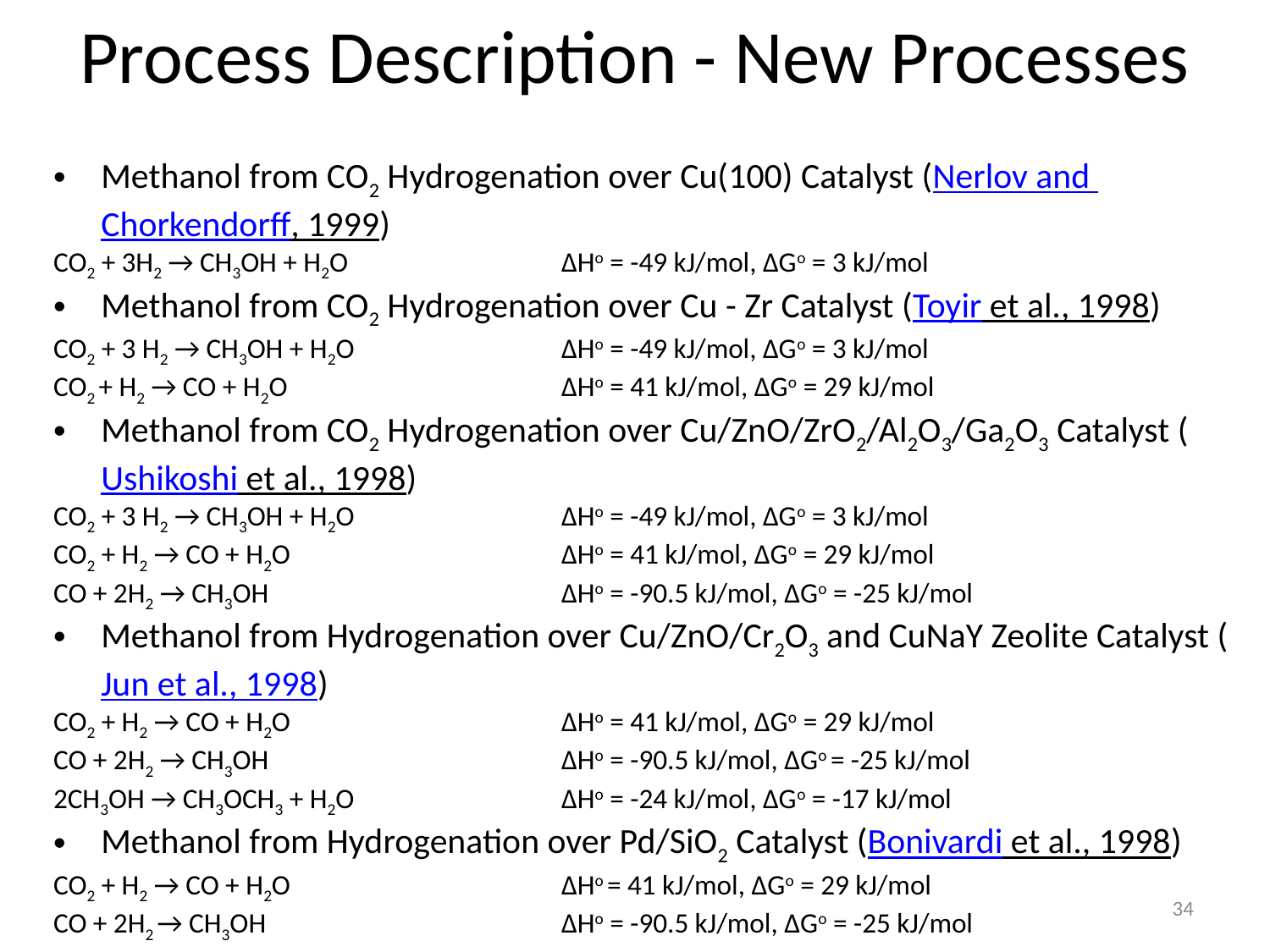

# Process Description - New Processes
Methanol from CO2 Hydrogenation over Cu(100) Catalyst (Nerlov and Chorkendorff, 1999)
CO2 + 3H2 → CH3OH + H2O 		ΔHo = -49 kJ/mol, ΔGo = 3 kJ/mol
Methanol from CO2 Hydrogenation over Cu - Zr Catalyst (Toyir et al., 1998)
CO2 + 3 H2 → CH3OH + H2O 	 	ΔHo = -49 kJ/mol, ΔGo = 3 kJ/mol
CO2 + H2 → CO + H2O 			ΔHo = 41 kJ/mol, ΔGo = 29 kJ/mol
Methanol from CO2 Hydrogenation over Cu/ZnO/ZrO2/Al2O3/Ga2O3 Catalyst (Ushikoshi et al., 1998)
CO2 + 3 H2 → CH3OH + H2O 	 	ΔHo = -49 kJ/mol, ΔGo = 3 kJ/mol
CO2 + H2 → CO + H2O	 		ΔHo = 41 kJ/mol, ΔGo = 29 kJ/mol
CO + 2H2 → CH3OH 		 	ΔHo = -90.5 kJ/mol, ΔGo = -25 kJ/mol
Methanol from Hydrogenation over Cu/ZnO/Cr2O3 and CuNaY Zeolite Catalyst (Jun et al., 1998)
CO2 + H2 → CO + H2O 			ΔHo = 41 kJ/mol, ΔGo = 29 kJ/mol
CO + 2H2 → CH3OH 			ΔHo = -90.5 kJ/mol, ΔGo = -25 kJ/mol
2CH3OH → CH3OCH3 + H2O 		ΔHo = -24 kJ/mol, ΔGo = -17 kJ/mol
Methanol from Hydrogenation over Pd/SiO2 Catalyst (Bonivardi et al., 1998)
CO2 + H2 → CO + H2O 			ΔHo = 41 kJ/mol, ΔGo = 29 kJ/mol
CO + 2H2 → CH3OH 			ΔHo = -90.5 kJ/mol, ΔGo = -25 kJ/mol

34